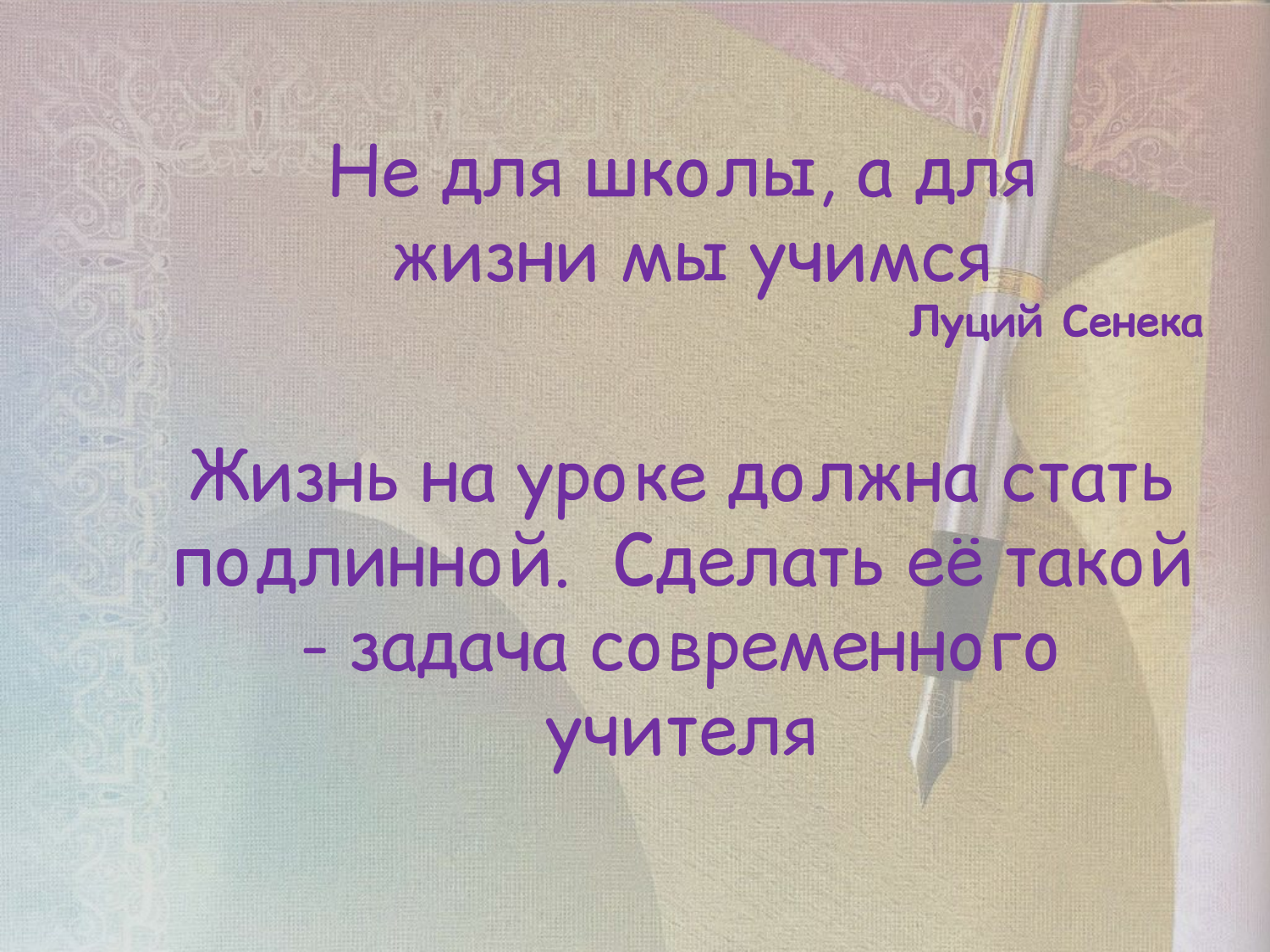

Не для школы, а для
 жизни мы учимся
Луций Сенека

Жизнь на уроке должна стать подлинной.  Сделать её такой - задача современного учителя